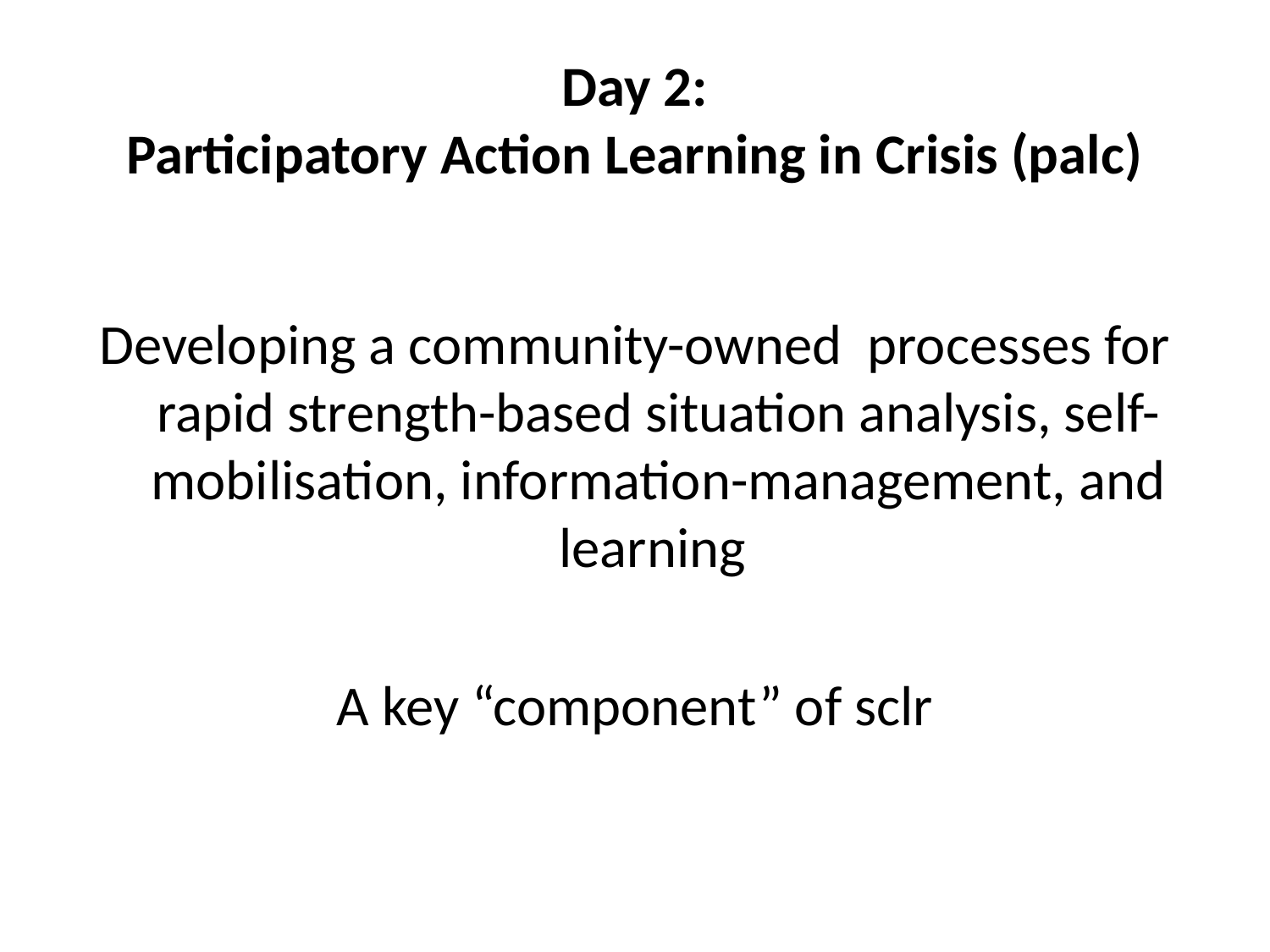

# Day 2: Participatory Action Learning in Crisis (palc)

Developing a community-owned  processes for rapid strength-based situation analysis, self-mobilisation, information-management, and learning

A key “component” of sclr